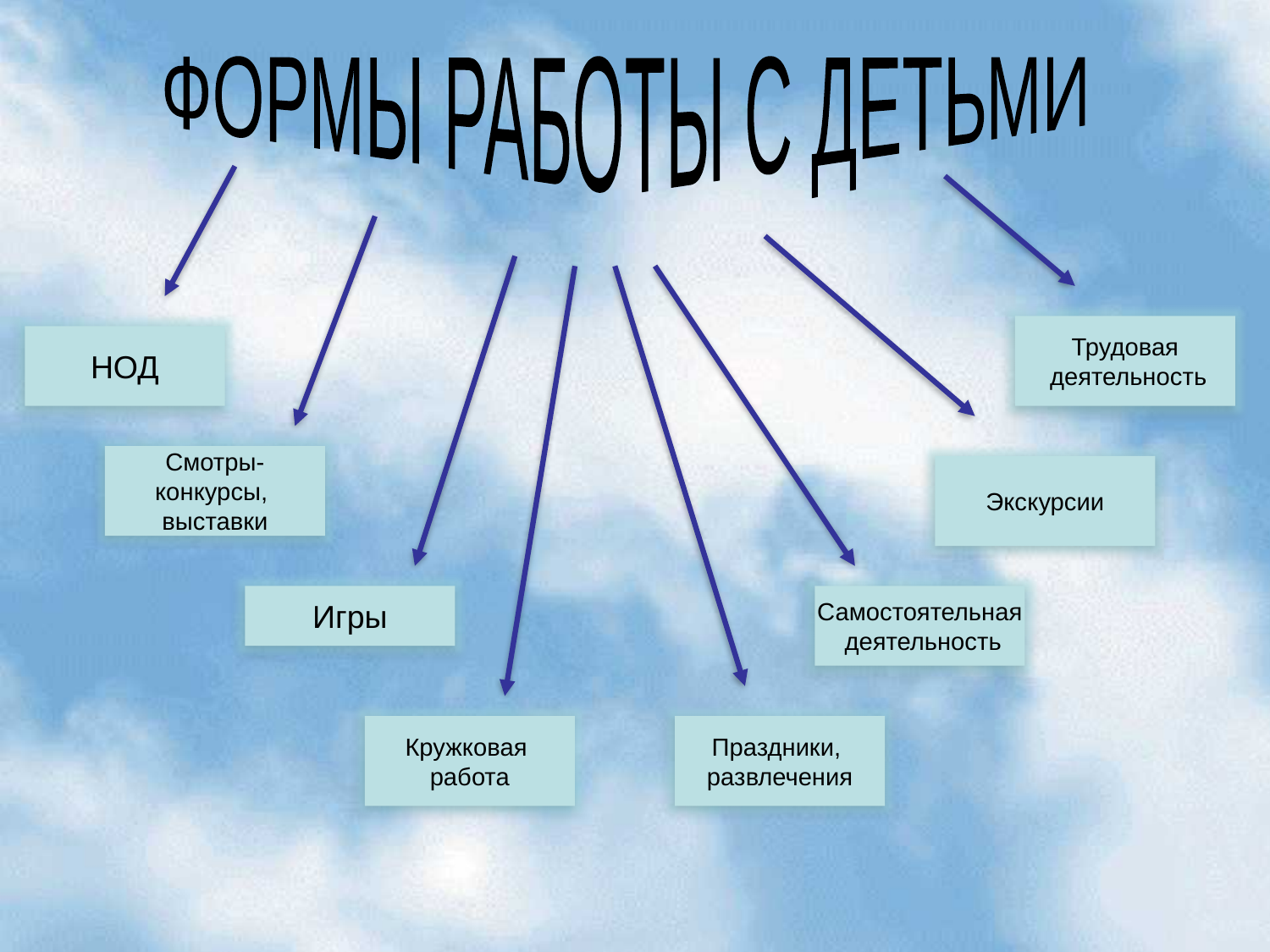

ФОРМЫ РАБОТЫ С ДЕТЬМИ

Трудовая
 деятельность
НОД
Смотры-
конкурсы,
выставки
Экскурсии
Игры
Самостоятельная
 деятельность
Кружковая
работа
Праздники,
развлечения